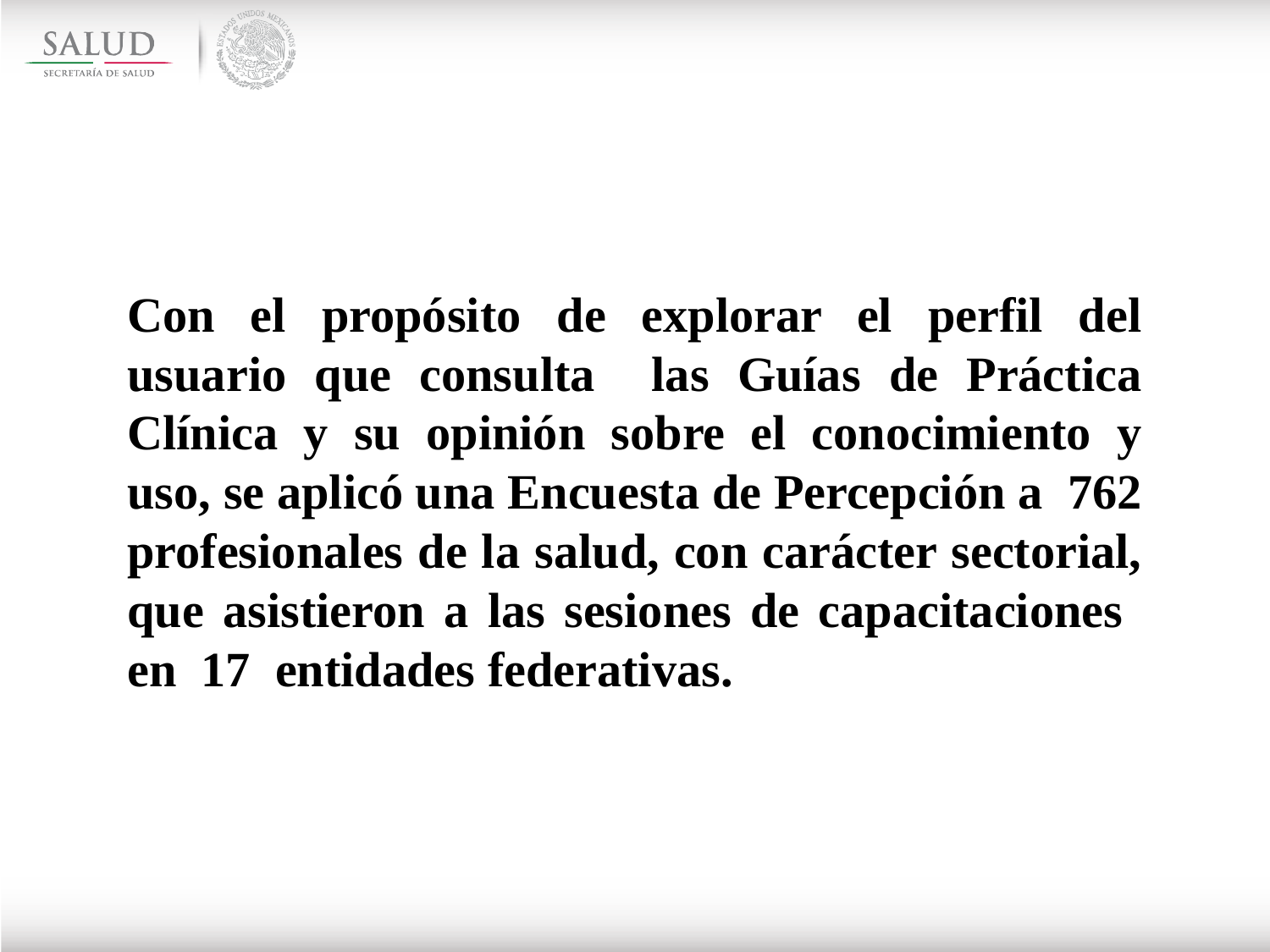

Con el propósito de explorar el perfil del usuario que consulta  las Guías de Práctica Clínica y su opinión sobre el conocimiento y uso, se aplicó una Encuesta de Percepción a  762 profesionales de la salud, con carácter sectorial, que asistieron a las sesiones de capacitaciones  en  17  entidades federativas.